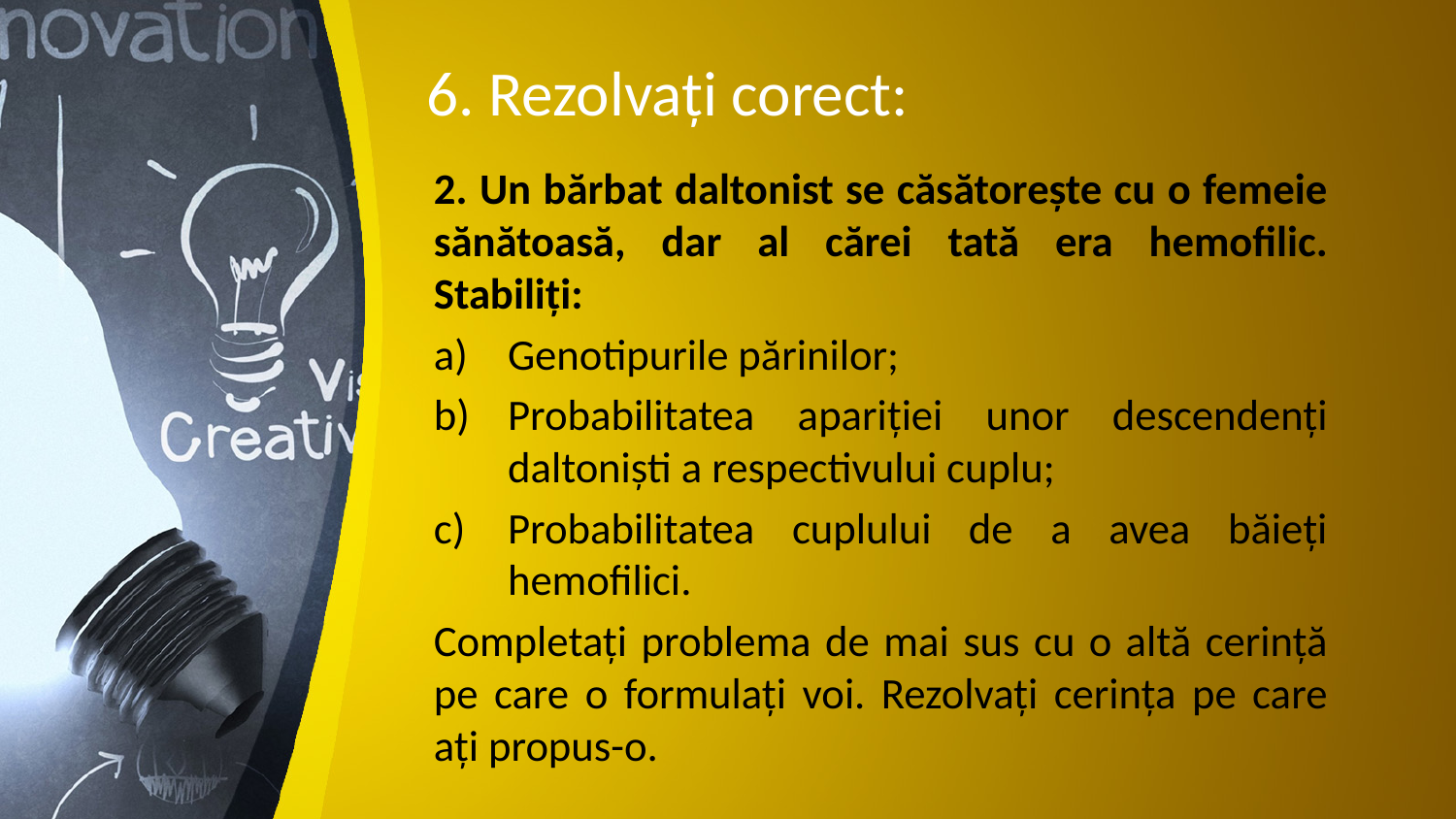

# 6. Rezolvați corect:
2. Un bărbat daltonist se căsătorește cu o femeie sănătoasă, dar al cărei tată era hemofilic. Stabiliți:
Genotipurile părinilor;
Probabilitatea apariției unor descendenți daltoniști a respectivului cuplu;
Probabilitatea cuplului de a avea băieți hemofilici.
Completați problema de mai sus cu o altă cerință pe care o formulați voi. Rezolvați cerința pe care ați propus-o.